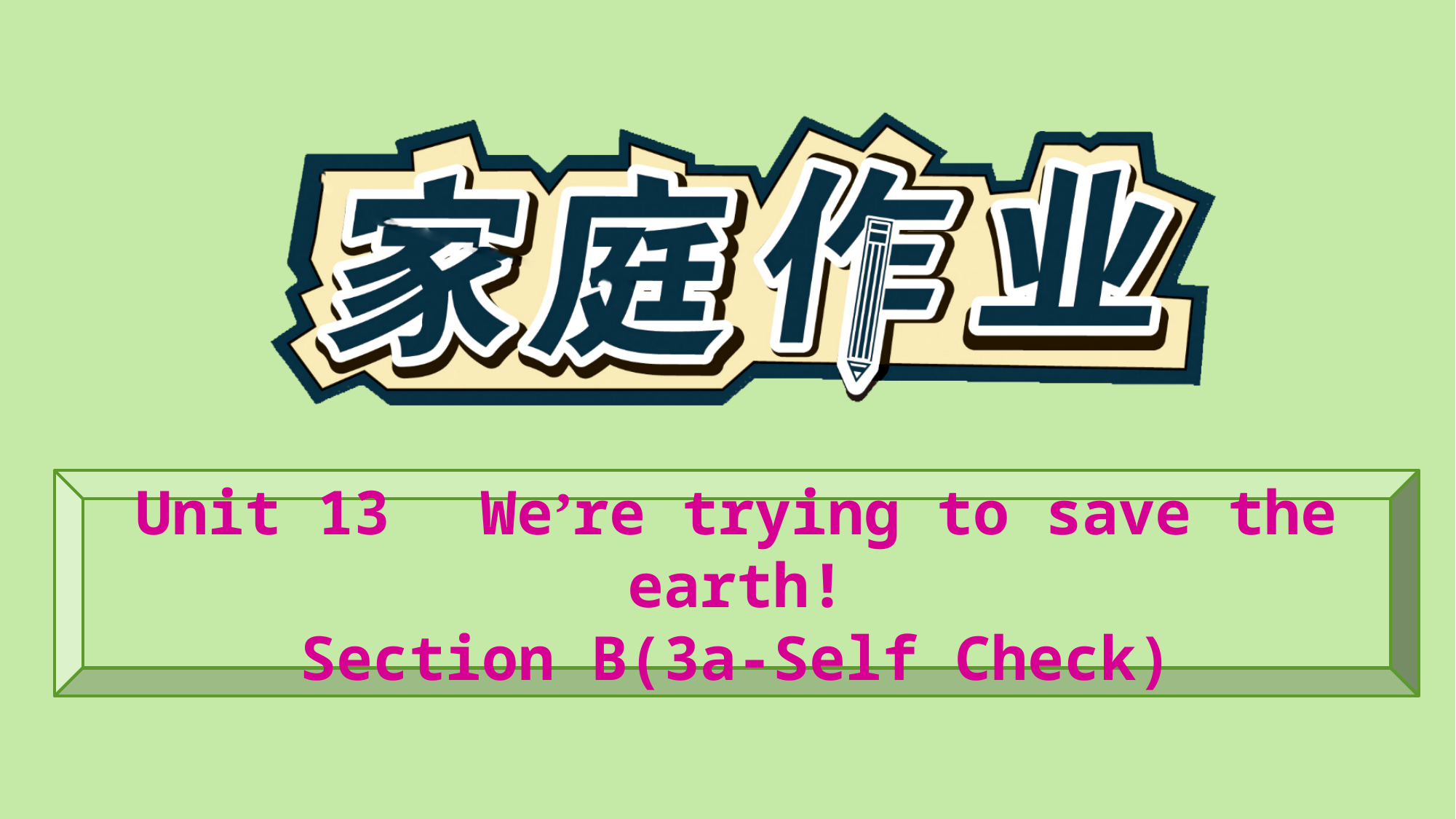

Unit 13　We’re trying to save the earth!
Section B(3a-Self Check)